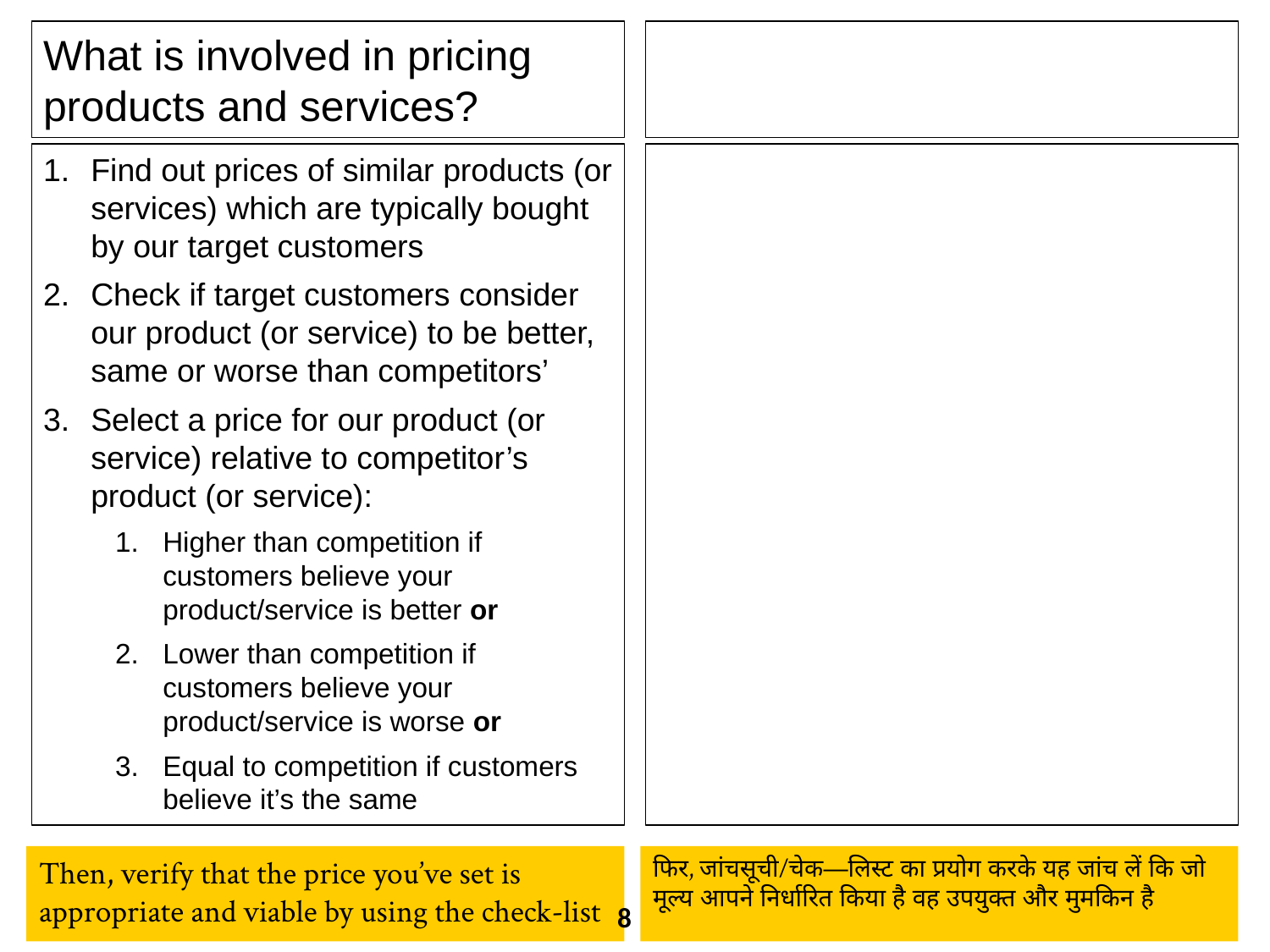

What is involved in pricing products and services?

Find out prices of similar products (or services) which are typically bought by our target customers
Check if target customers consider our product (or service) to be better, same or worse than competitors’
Select a price for our product (or service) relative to competitor’s product (or service):
Higher than competition if customers believe your product/service is better or
Lower than competition if customers believe your product/service is worse or
Equal to competition if customers believe it’s the same

Then, verify that the price you’ve set is appropriate and viable by using the check-list
फिर, जांचसूची/चेक—लिस्ट का प्रयोग करके यह जांच लें कि जो मूल्य आपने निर्धारित किया है वह उपयुक्त और मुमकिन है
8
8